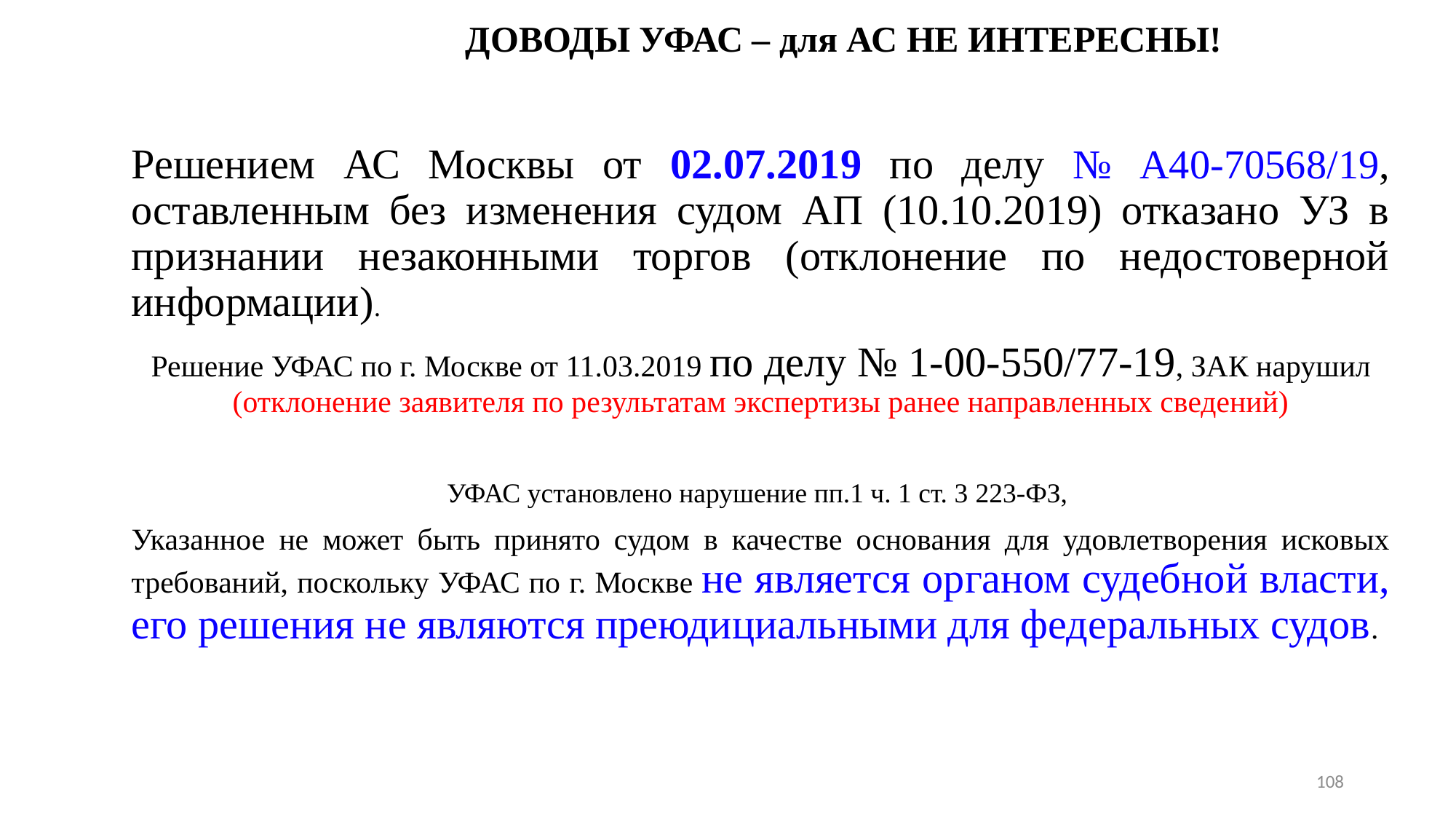

# ДОВОДЫ УФАС – для АС НЕ ИНТЕРЕСНЫ!
Решением АС Москвы от 02.07.2019 по делу № А40-70568/19, оставленным без изменения судом АП (10.10.2019) отказано УЗ в признании незаконными торгов (отклонение по недостоверной информации).
Решение УФАС по г. Москве от 11.03.2019 по делу № 1-00-550/77-19, ЗАК нарушил (отклонение заявителя по результатам экспертизы ранее направленных сведений)

УФАС установлено нарушение пп.1 ч. 1 ст. 3 223-ФЗ,
Указанное не может быть принято судом в качестве основания для удовлетворения исковых требований, поскольку УФАС по г. Москве не является органом судебной власти, его решения не являются преюдициальными для федеральных судов.

108